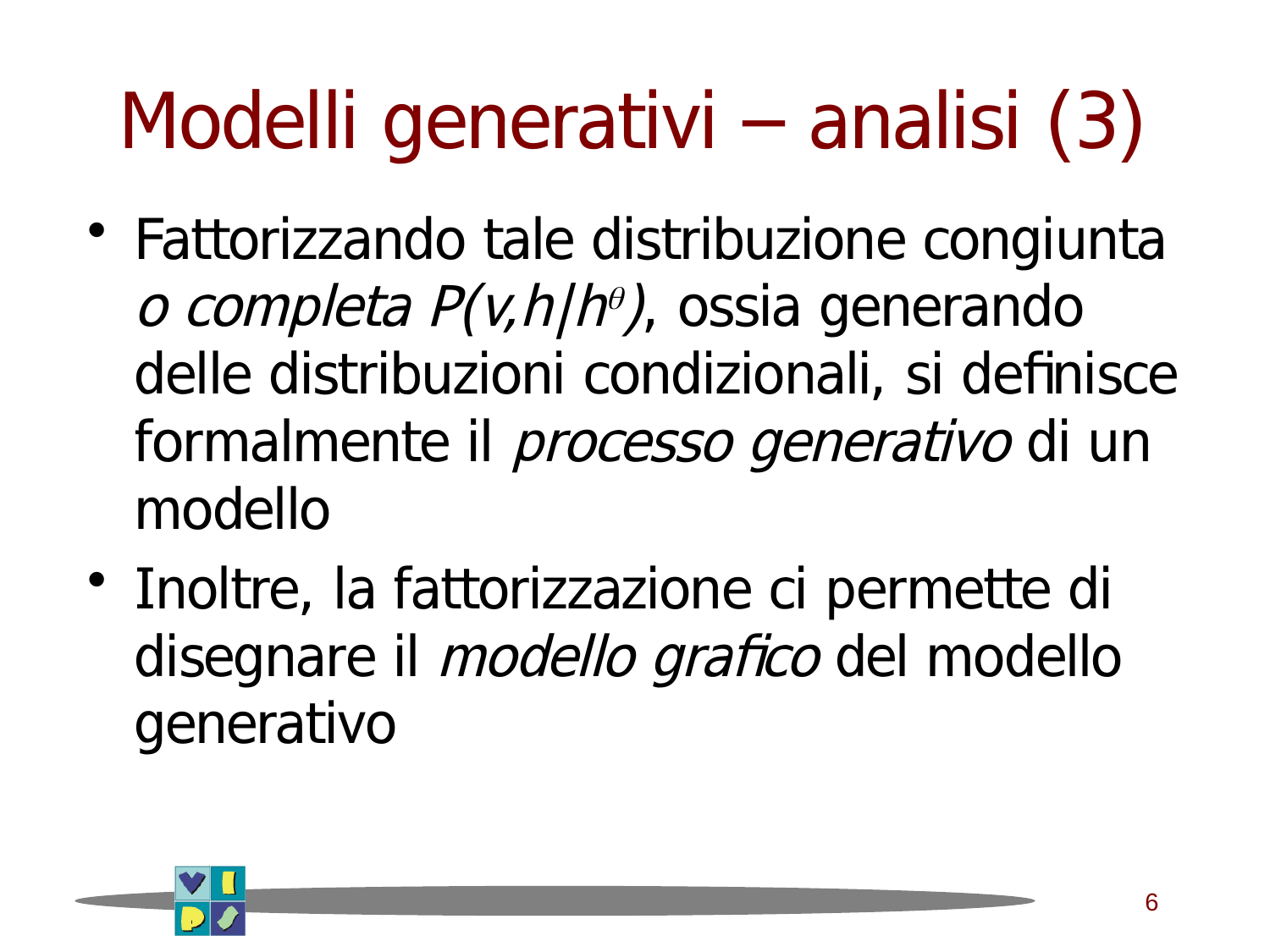

# Modelli generativi – analisi (3)
Fattorizzando tale distribuzione congiunta o completa P(v,h|hθ), ossia generando delle distribuzioni condizionali, si definisce formalmente il processo generativo di un modello
Inoltre, la fattorizzazione ci permette di disegnare il modello grafico del modello generativo
6